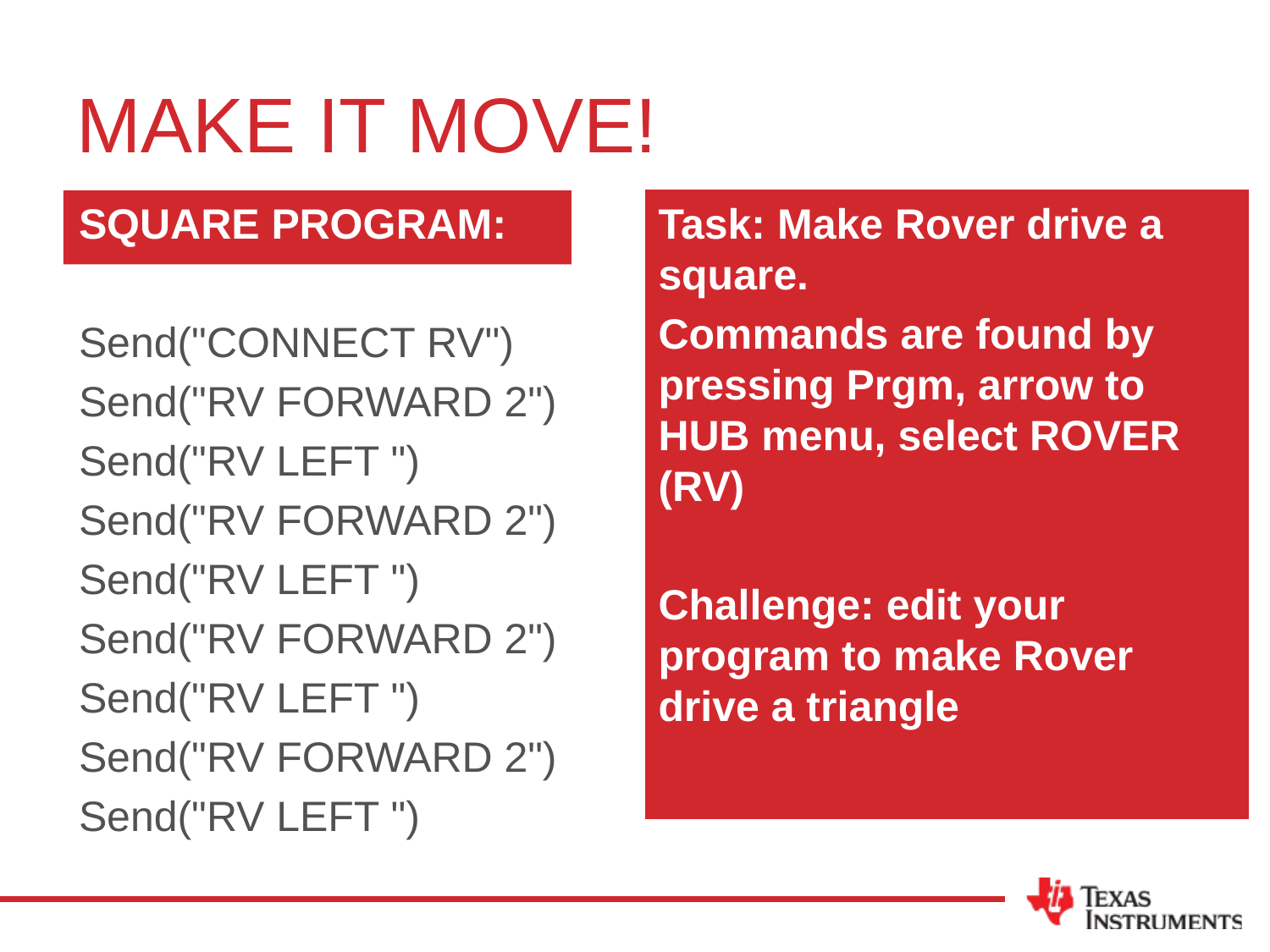

# MAKE IT MOVE!

SQUARE PROGRAM:

Send("CONNECT RV")
Send("RV FORWARD 2")
Send("RV LEFT ")
Send("RV FORWARD 2")
Send("RV LEFT ")
Send("RV FORWARD 2")
Send("RV LEFT ")
Send("RV FORWARD 2")
Send("RV LEFT ")

Task: Make Rover drive a square.
Commands are found by pressing Prgm, arrow to HUB menu, select ROVER (RV)

Challenge: edit your program to make Rover drive a triangle